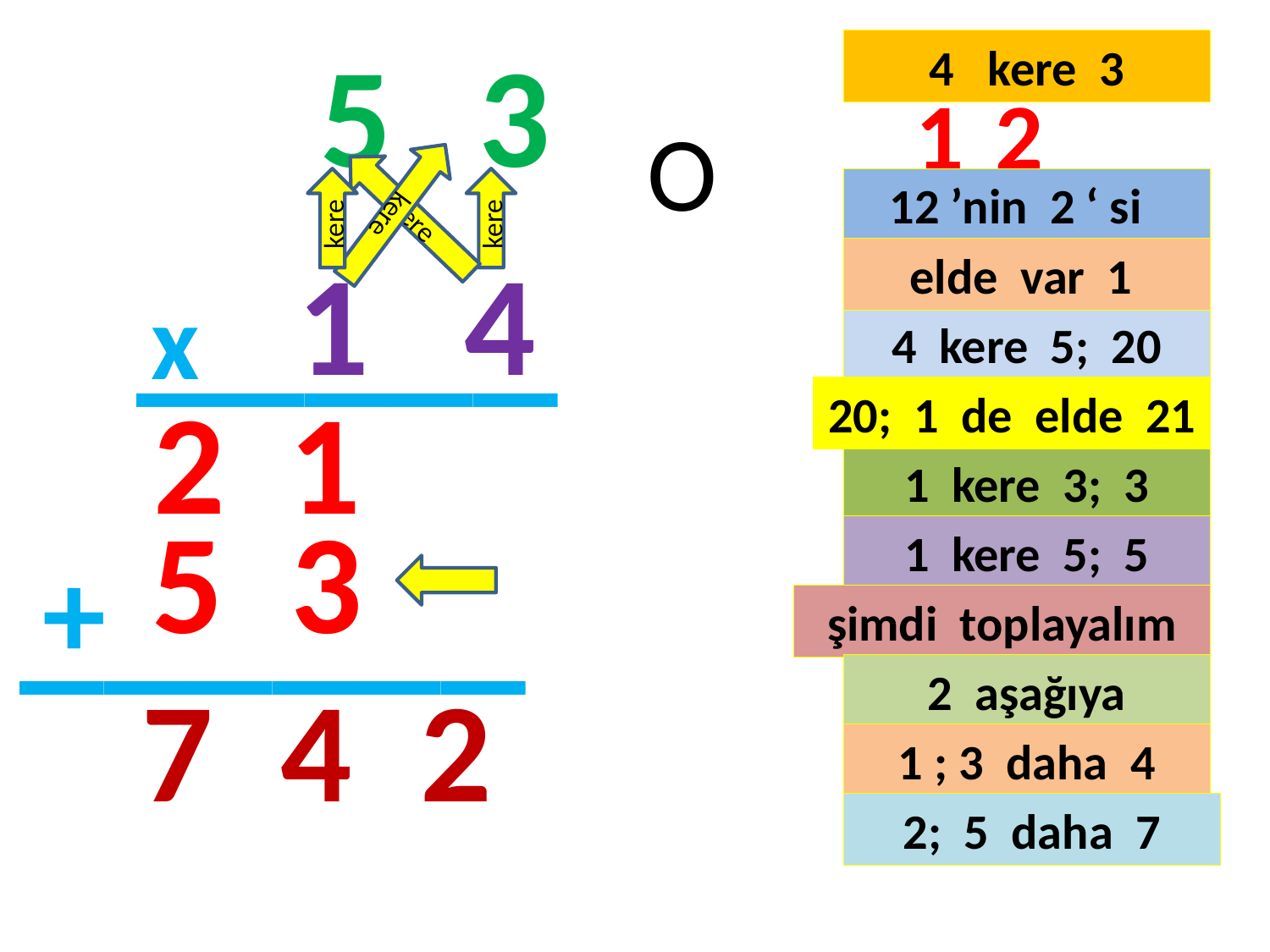

5
3
4   kere  3

1
2
O
kere
kere
kere
kere
12 ’nin  2 ‘ si
_____
1   4
elde  var  1
x
#

4  kere  5;  20
2  1
20;  1  de  elde  21

1  kere  3;  3
5
3
______
1  kere  5;  5
+

şimdi  toplayalım
7
4
2
2  aşağıya
1 ; 3  daha  4
2;  5  daha  7